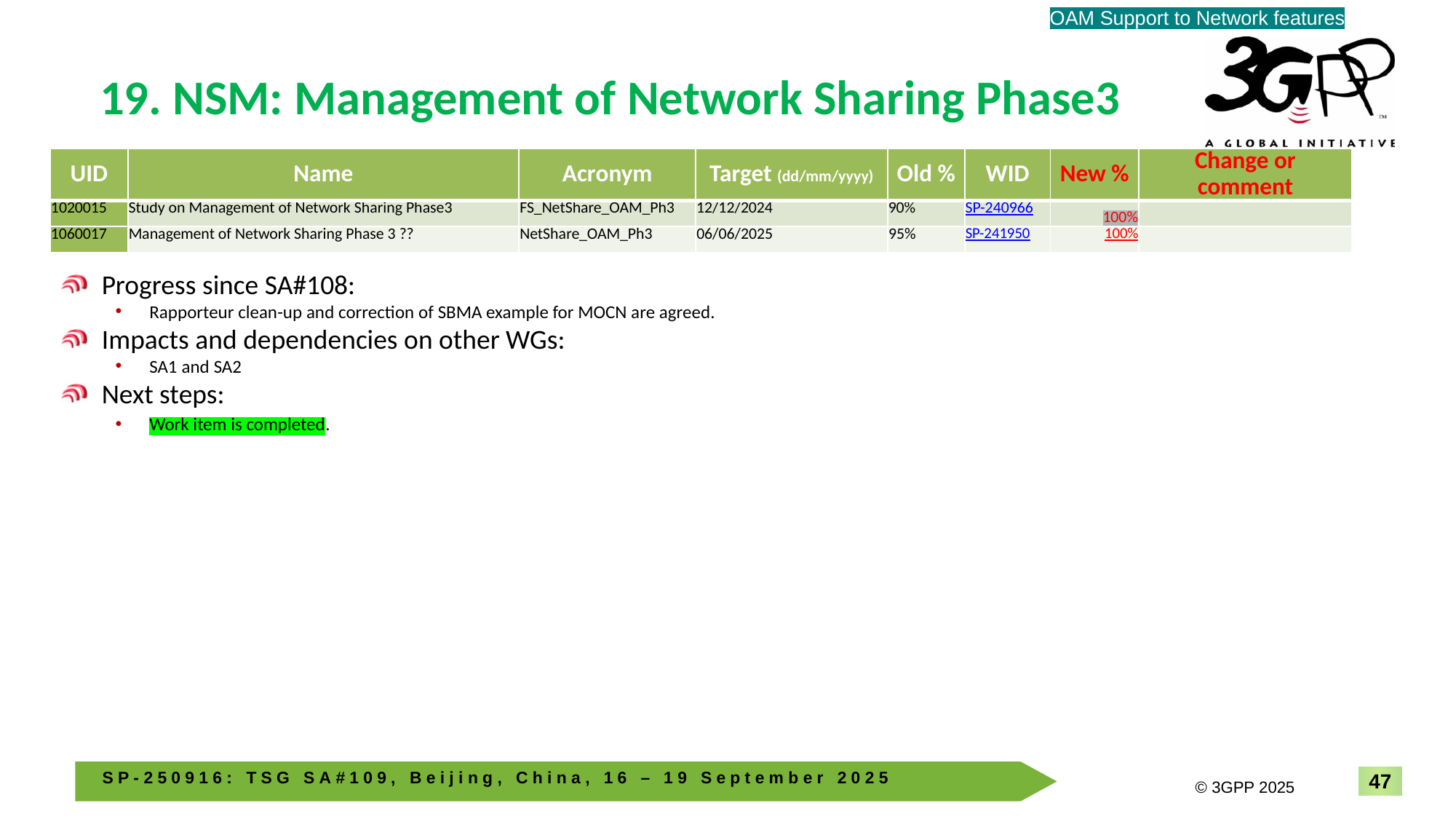

OAM Support to Network features
# 19. NSM: Management of Network Sharing Phase3
| UID | Name | Acronym | Target (dd/mm/yyyy) | Old % | WID | New % | Change or comment |
| --- | --- | --- | --- | --- | --- | --- | --- |
| 1020015 | Study on Management of Network Sharing Phase3 | FS\_NetShare\_OAM\_Ph3 | 12/12/2024 | 90% | SP-240966 | 100% |  |
| 1060017 | Management of Network Sharing Phase 3 ?? | NetShare\_OAM\_Ph3 | 06/06/2025 | 95% | SP-241950 | 100% |  |
Progress since SA#108:
Rapporteur clean-up and correction of SBMA example for MOCN are agreed.
Impacts and dependencies on other WGs:
SA1 and SA2
Next steps:
Work item is completed.